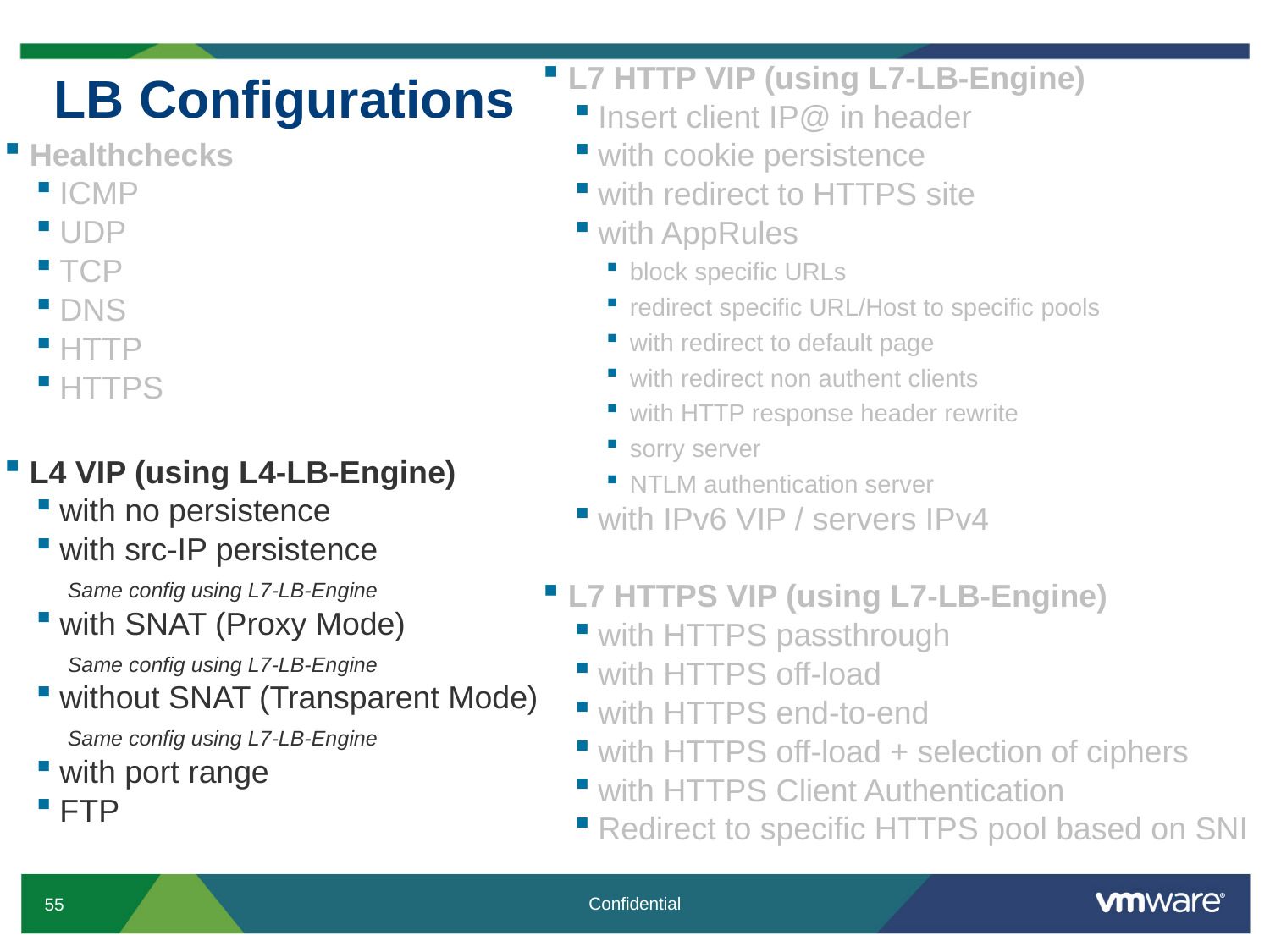

# LB Configurations
L7 HTTP VIP (using L7-LB-Engine)
Insert client IP@ in header
with cookie persistence
with redirect to HTTPS site
with AppRules
block specific URLs
redirect specific URL/Host to specific pools
with redirect to default page
with redirect non authent clients
with HTTP response header rewrite
sorry server
NTLM authentication server
with IPv6 VIP / servers IPv4

L7 HTTPS VIP (using L7-LB-Engine)
with HTTPS passthrough
with HTTPS off-load
with HTTPS end-to-end
with HTTPS off-load + selection of ciphers
with HTTPS Client Authentication
Redirect to specific HTTPS pool based on SNI

Healthchecks
ICMP
UDP
TCP
DNS
HTTP
HTTPS

L4 VIP (using L4-LB-Engine)
with no persistence
with src-IP persistence
Same config using L7-LB-Engine
with SNAT (Proxy Mode)
Same config using L7-LB-Engine
without SNAT (Transparent Mode)
Same config using L7-LB-Engine
with port range
FTP